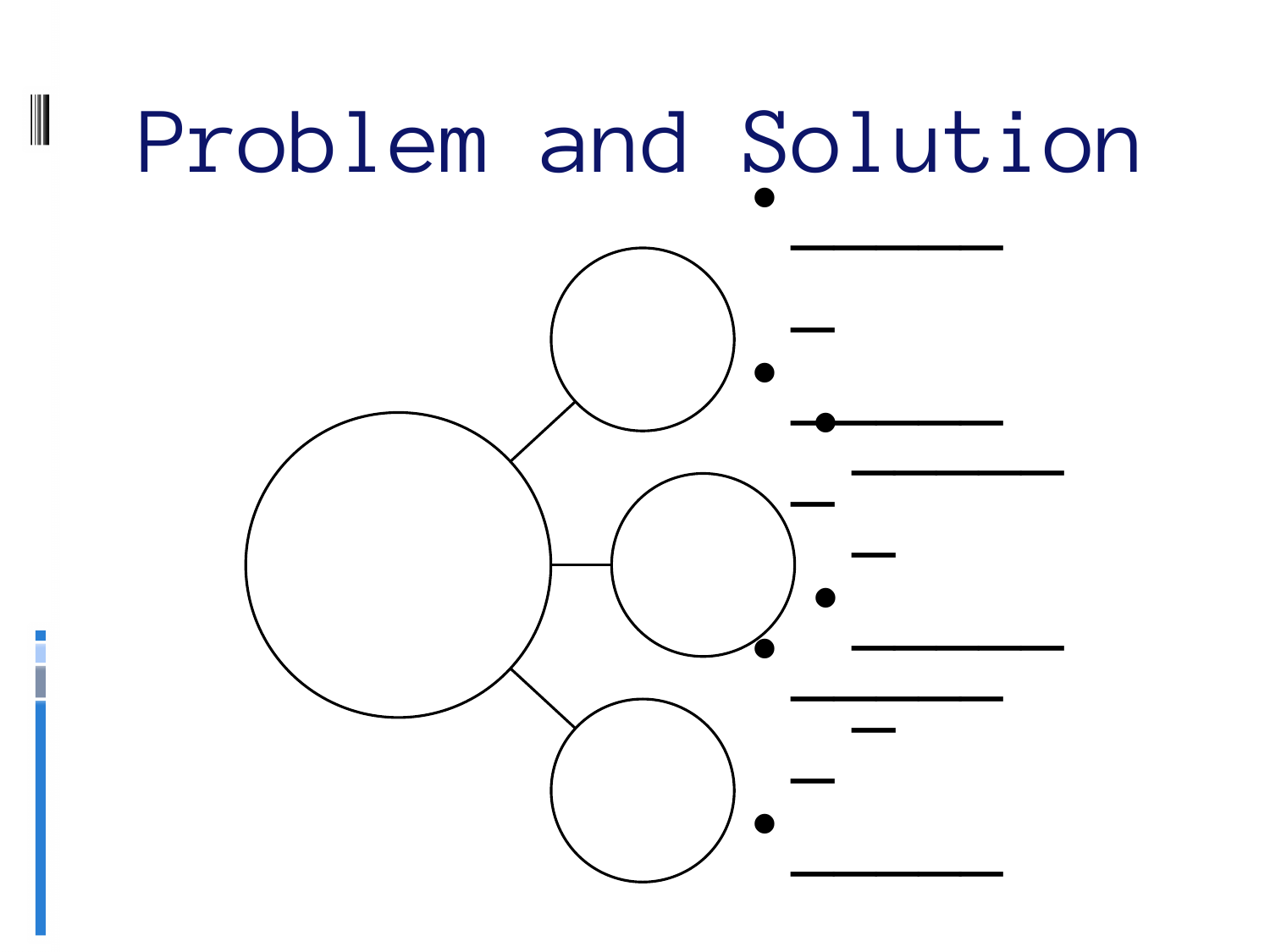

# Problem and Solution

______
______

______
______

______
______